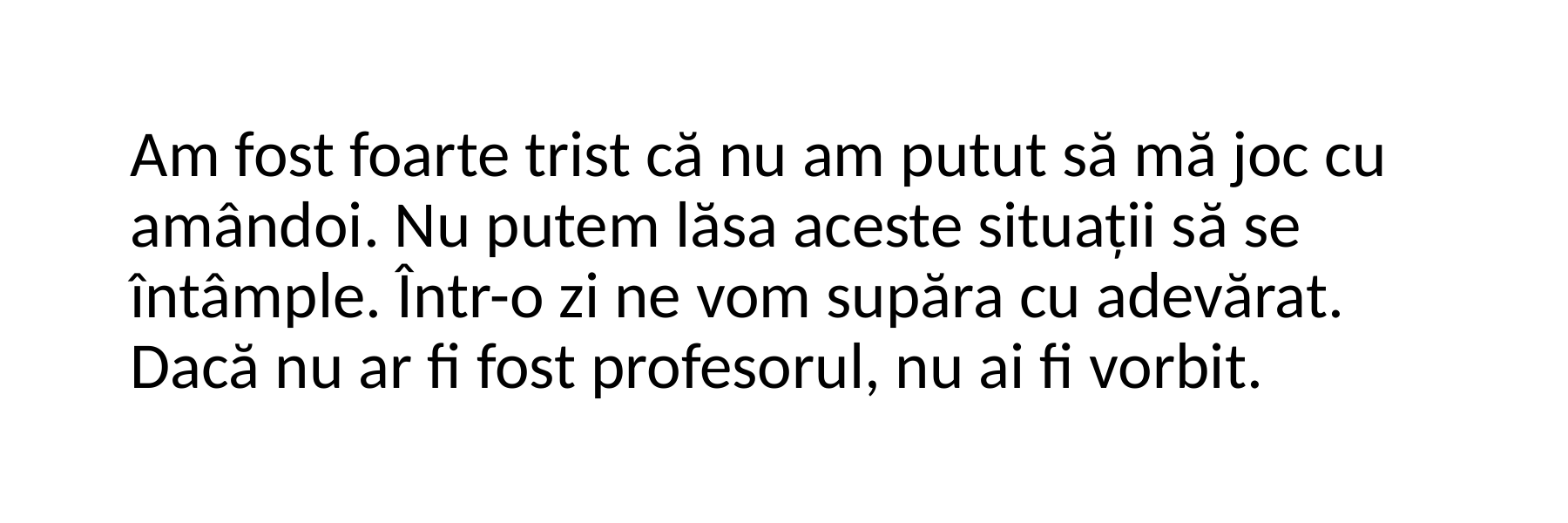

Am fost foarte trist că nu am putut să mă joc cu amândoi. Nu putem lăsa aceste situații să se întâmple. Într-o zi ne vom supăra cu adevărat. Dacă nu ar fi fost profesorul, nu ai fi vorbit.